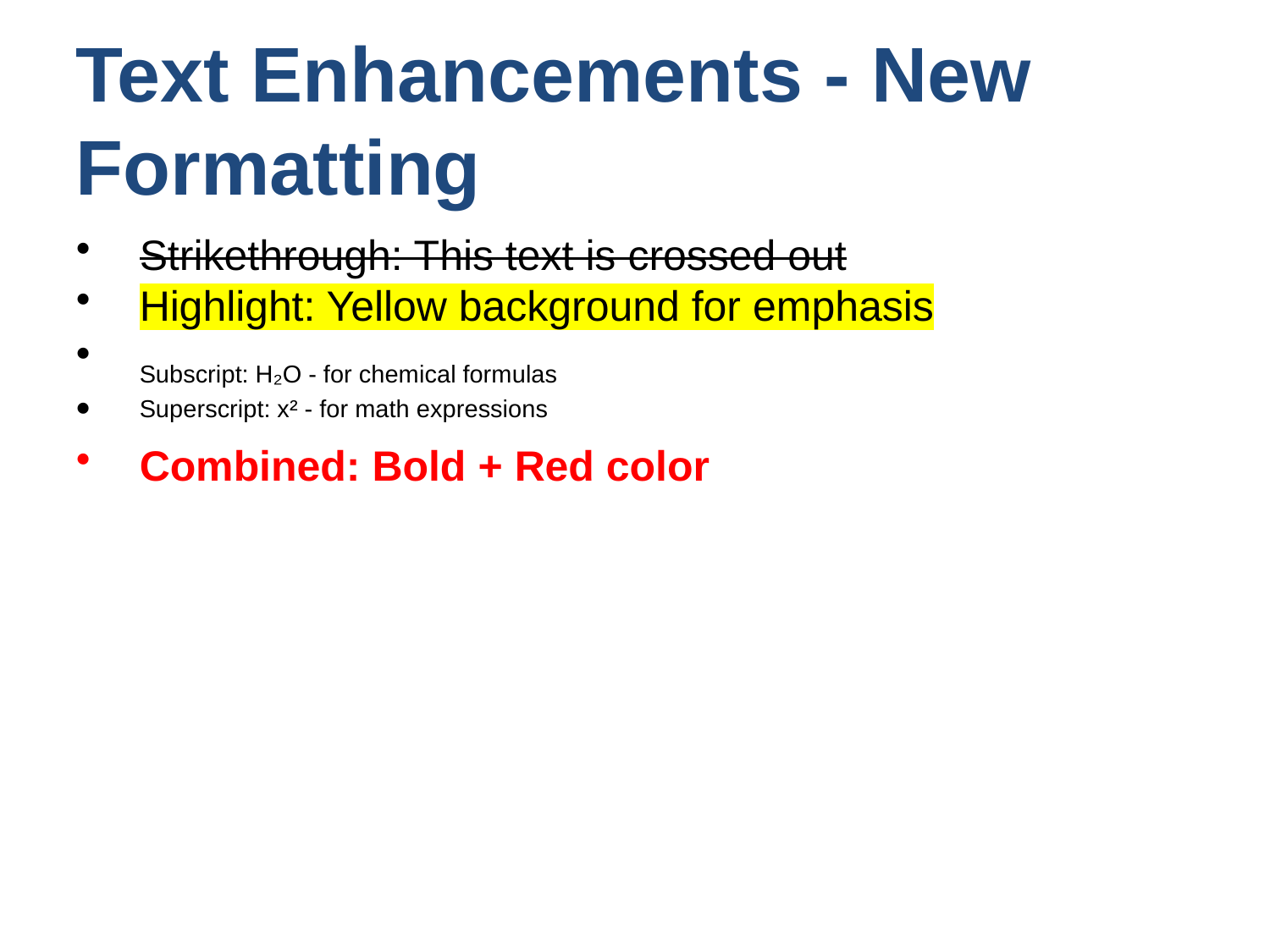

Text Enhancements - New Formatting
Strikethrough: This text is crossed out
Highlight: Yellow background for emphasis
Subscript: H₂O - for chemical formulas
Superscript: x² - for math expressions
Combined: Bold + Red color